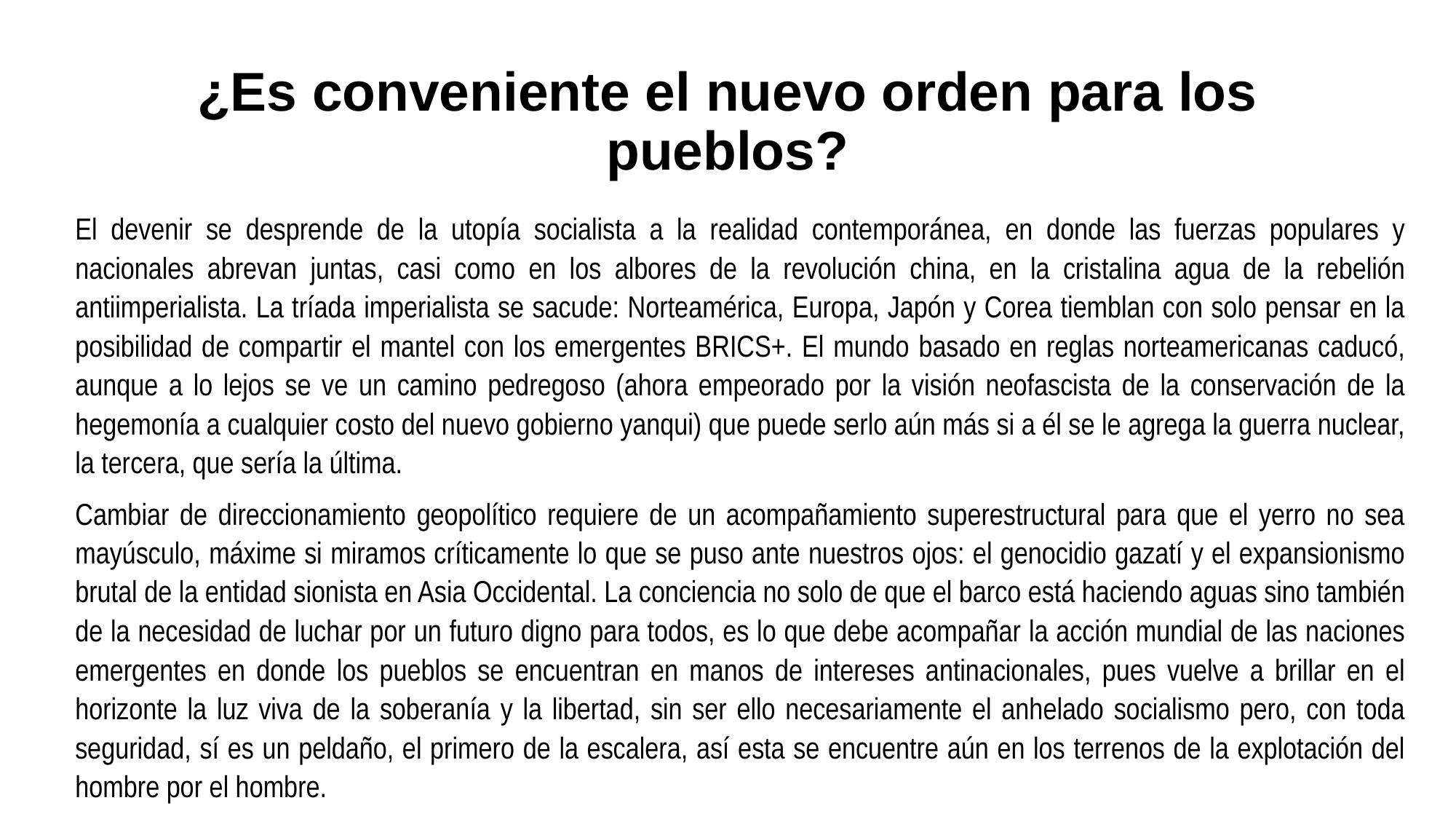

# ¿Es conveniente el nuevo orden para los pueblos?
El devenir se desprende de la utopía socialista a la realidad contemporánea, en donde las fuerzas populares y nacionales abrevan juntas, casi como en los albores de la revolución china, en la cristalina agua de la rebelión antiimperialista. La tríada imperialista se sacude: Norteamérica, Europa, Japón y Corea tiemblan con solo pensar en la posibilidad de compartir el mantel con los emergentes BRICS+. El mundo basado en reglas norteamericanas caducó, aunque a lo lejos se ve un camino pedregoso (ahora empeorado por la visión neofascista de la conservación de la hegemonía a cualquier costo del nuevo gobierno yanqui) que puede serlo aún más si a él se le agrega la guerra nuclear, la tercera, que sería la última.
Cambiar de direccionamiento geopolítico requiere de un acompañamiento superestructural para que el yerro no sea mayúsculo, máxime si miramos críticamente lo que se puso ante nuestros ojos: el genocidio gazatí y el expansionismo brutal de la entidad sionista en Asia Occidental. La conciencia no solo de que el barco está haciendo aguas sino también de la necesidad de luchar por un futuro digno para todos, es lo que debe acompañar la acción mundial de las naciones emergentes en donde los pueblos se encuentran en manos de intereses antinacionales, pues vuelve a brillar en el horizonte la luz viva de la soberanía y la libertad, sin ser ello necesariamente el anhelado socialismo pero, con toda seguridad, sí es un peldaño, el primero de la escalera, así esta se encuentre aún en los terrenos de la explotación del hombre por el hombre.